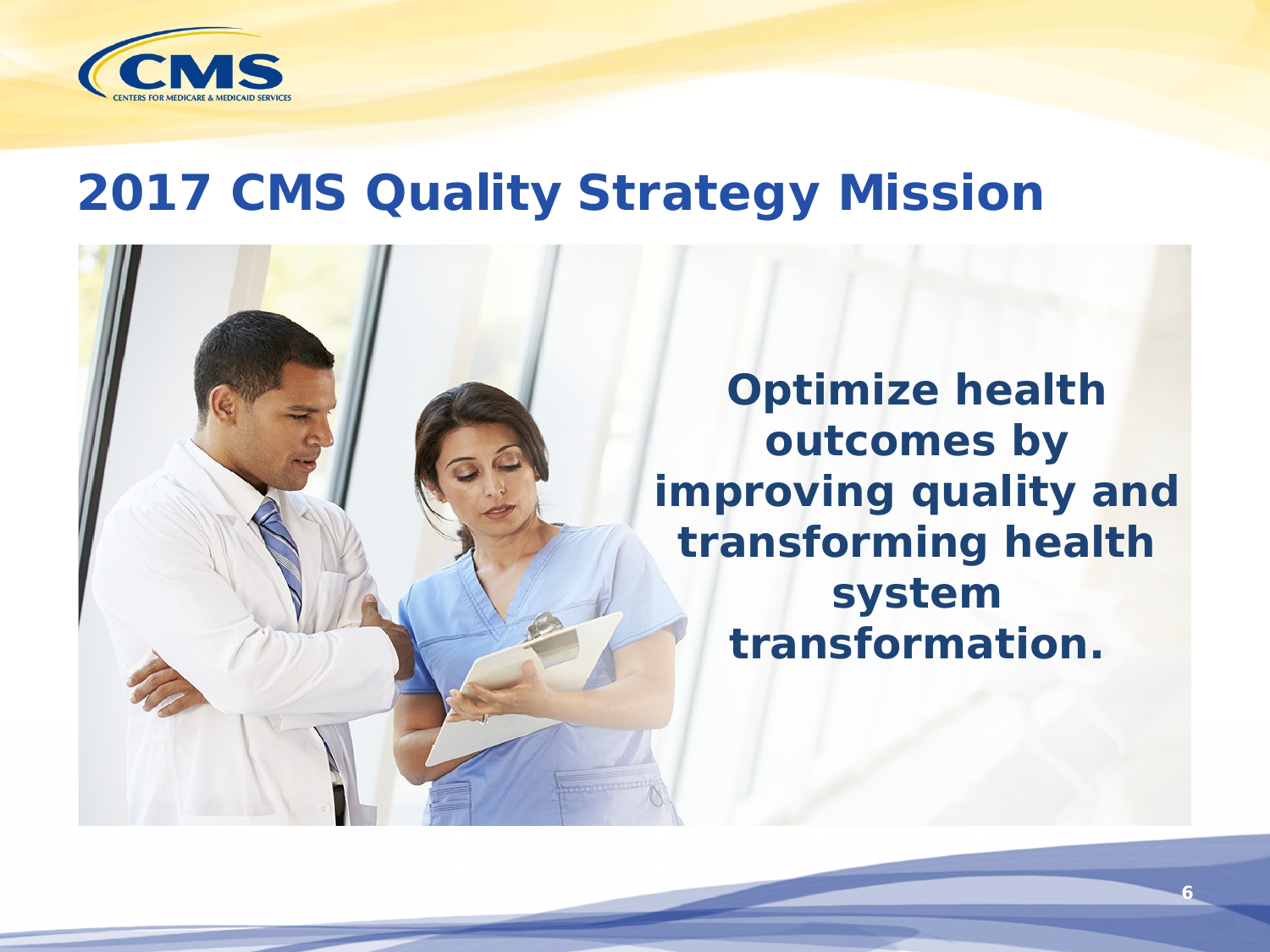

# 2017 CMS Quality Strategy Mission

Optimize health outcomes by improving quality and transforming health system transformation.
6